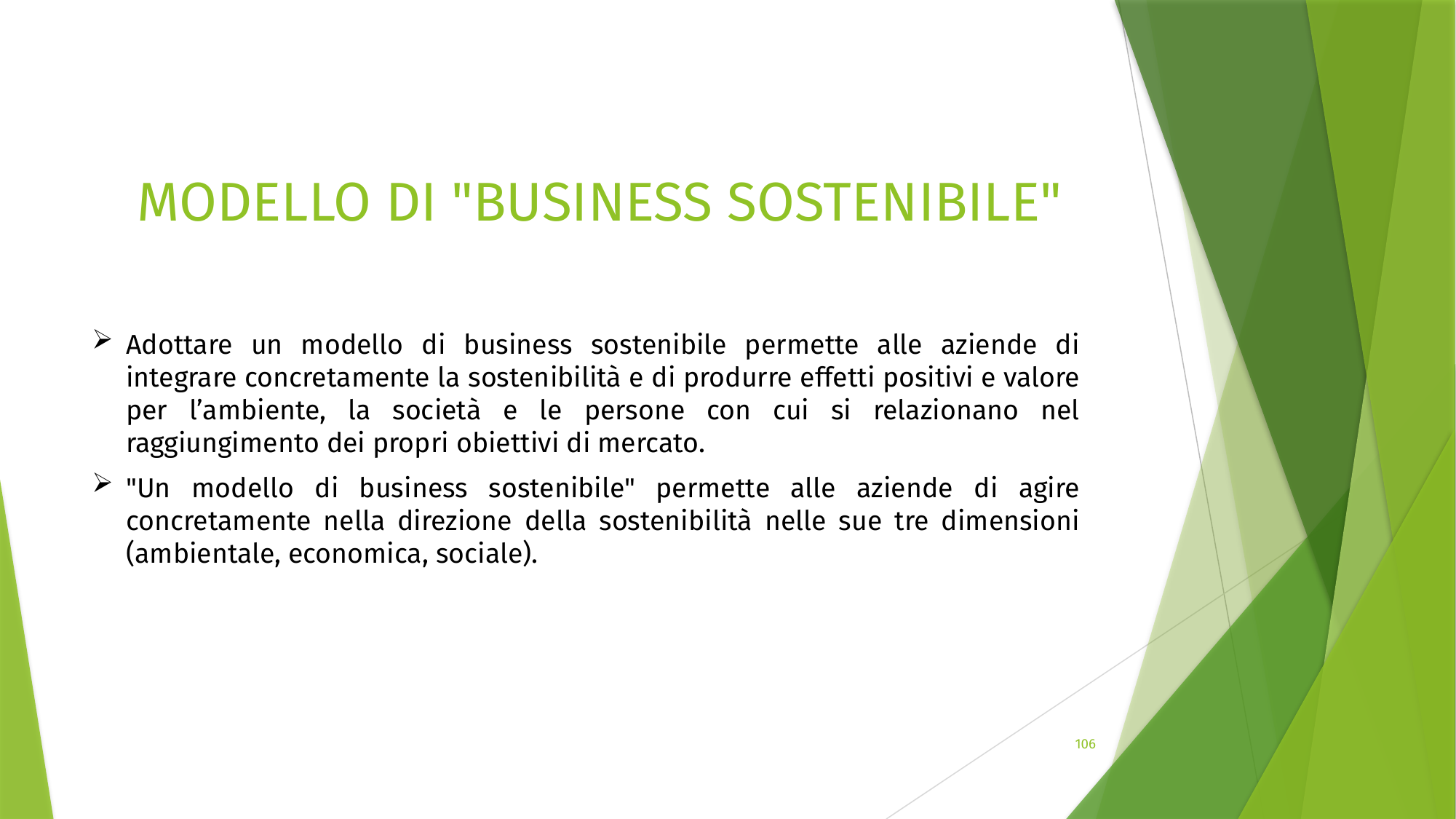

# MODELLO DI "BUSINESS SOSTENIBILE"
Adottare un modello di business sostenibile permette alle aziende di integrare concretamente la sostenibilità e di produrre effetti positivi e valore per l’ambiente, la società e le persone con cui si relazionano nel raggiungimento dei propri obiettivi di mercato.
"Un modello di business sostenibile" permette alle aziende di agire concretamente nella direzione della sostenibilità nelle sue tre dimensioni (ambientale, economica, sociale).
106